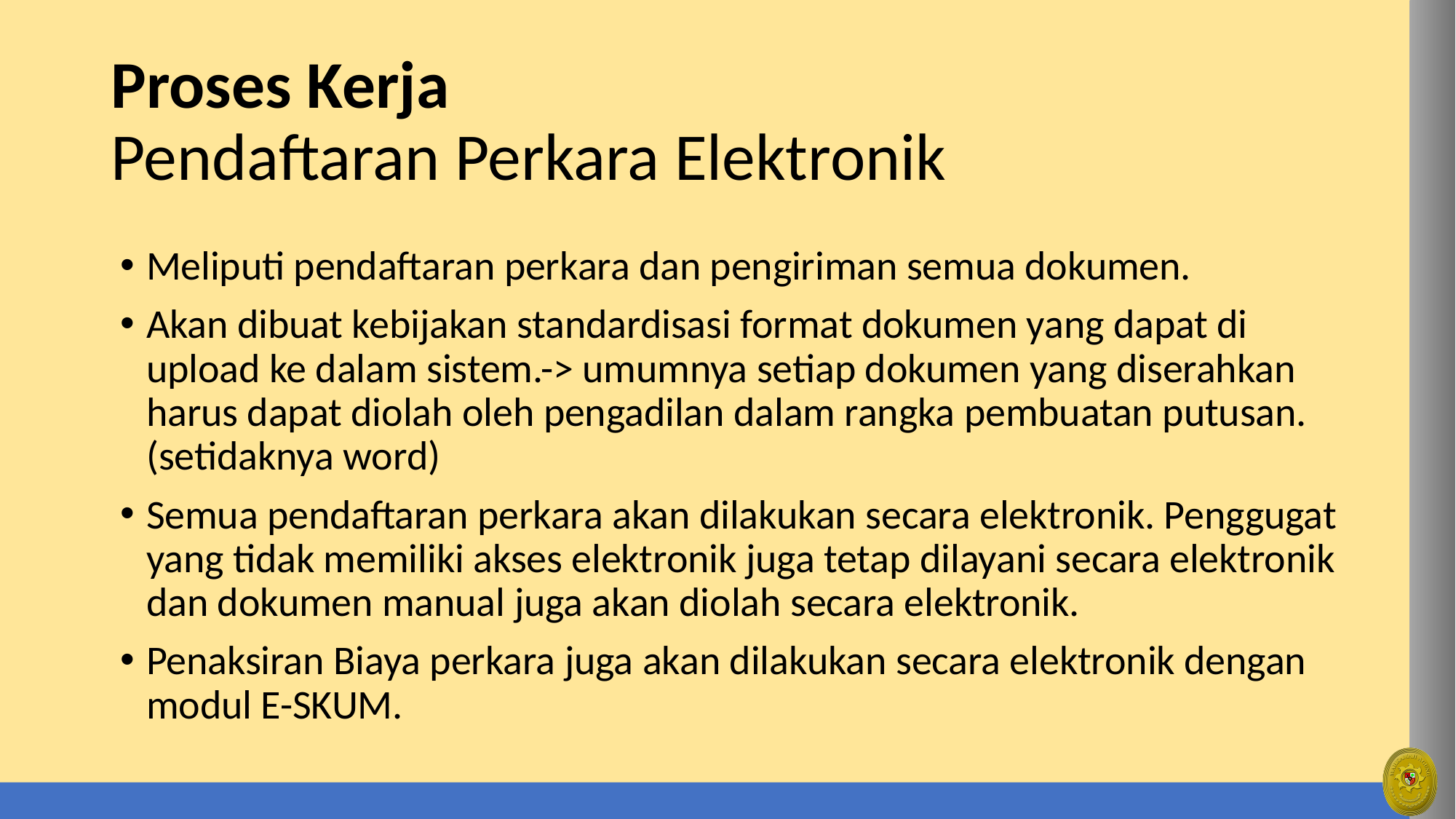

# Proses Kerja Pendaftaran Perkara Elektronik
Meliputi pendaftaran perkara dan pengiriman semua dokumen.
Akan dibuat kebijakan standardisasi format dokumen yang dapat di upload ke dalam sistem.-> umumnya setiap dokumen yang diserahkan harus dapat diolah oleh pengadilan dalam rangka pembuatan putusan.(setidaknya word)
Semua pendaftaran perkara akan dilakukan secara elektronik. Penggugat yang tidak memiliki akses elektronik juga tetap dilayani secara elektronik dan dokumen manual juga akan diolah secara elektronik.
Penaksiran Biaya perkara juga akan dilakukan secara elektronik dengan modul E-SKUM.